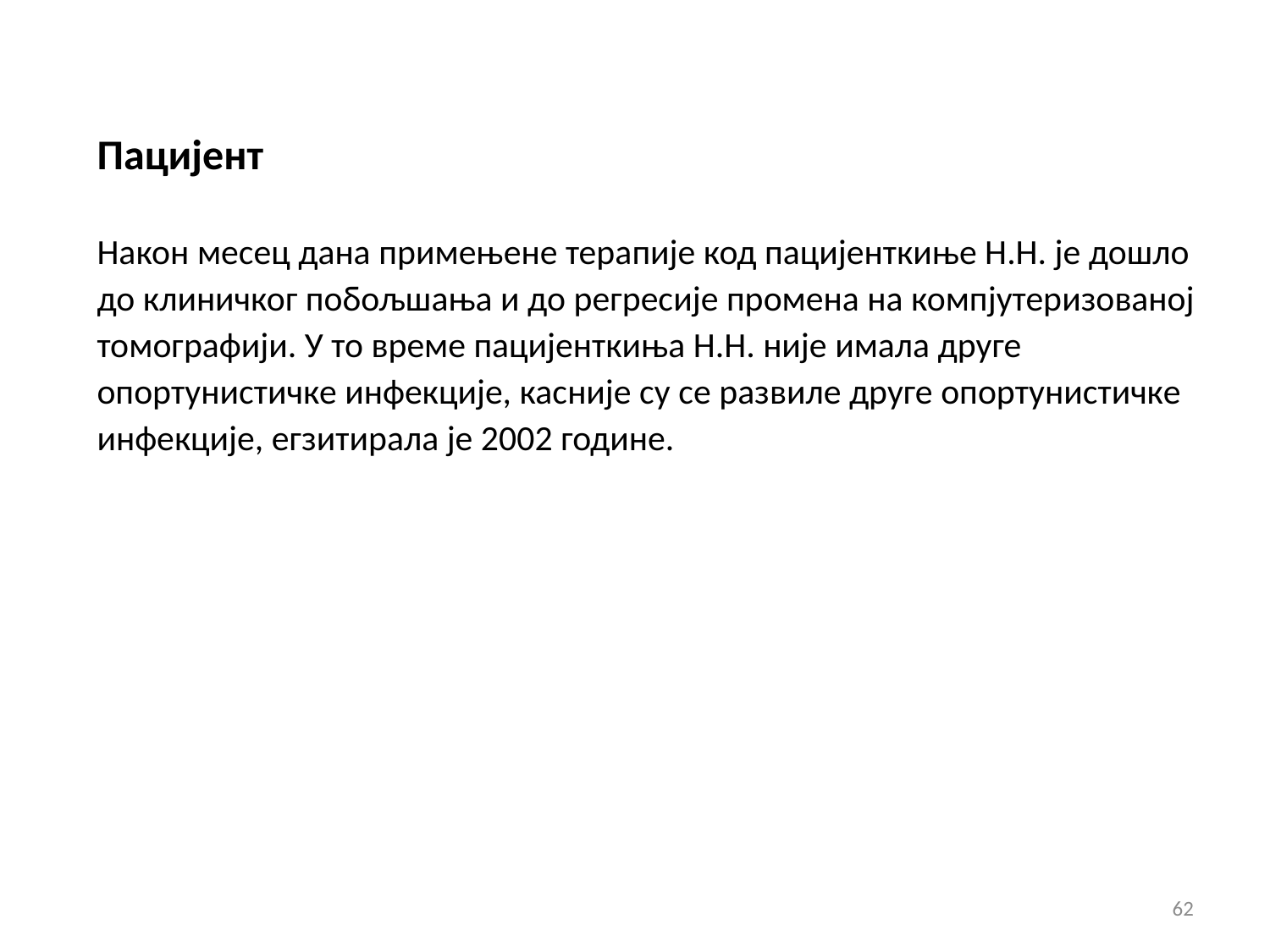

Пацијент

Након месец дана примењене терапије код пацијенткиње Н.Н. је дошло до клиничког побољшања и до регресије промена на компјутеризованој томографији. У то време пацијенткиња Н.Н. није имала друге опортунистичке инфекције, касније су се развиле друге опортунистичке инфекције, егзитирала је 2002 године.
62